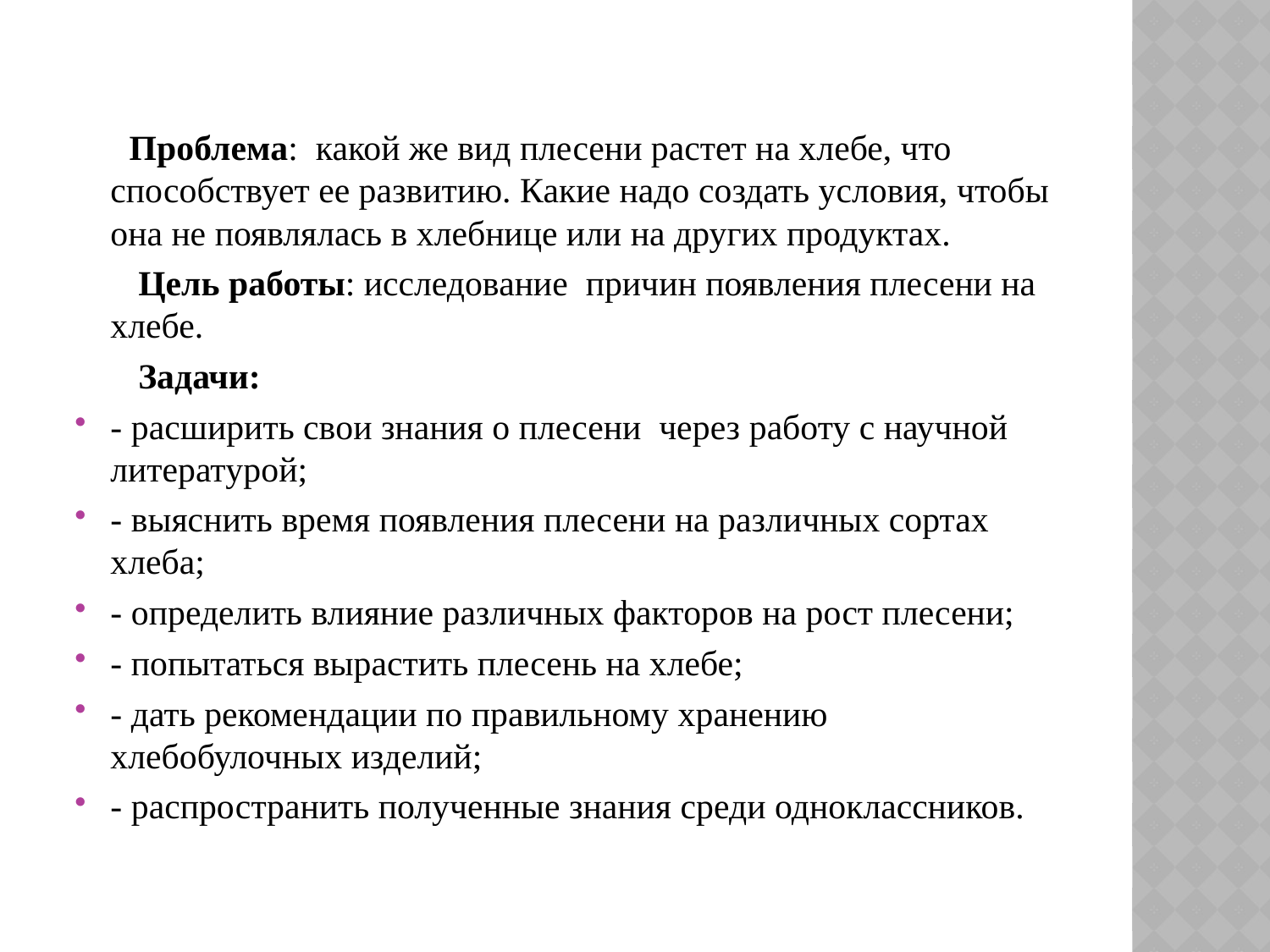

#
      Проблема:  какой же вид плесени растет на хлебе, что способствует ее развитию. Какие надо создать условия, чтобы она не появлялась в хлебнице или на других продуктах.
       Цель работы: исследование  причин появления плесени на хлебе.
       Задачи:
- расширить свои знания о плесени  через работу с научной литературой;
- выяснить время появления плесени на различных сортах хлеба;
- определить влияние различных факторов на рост плесени;
- попытаться вырастить плесень на хлебе;
- дать рекомендации по правильному хранению хлебобулочных изделий;
- распространить полученные знания среди одноклассников.